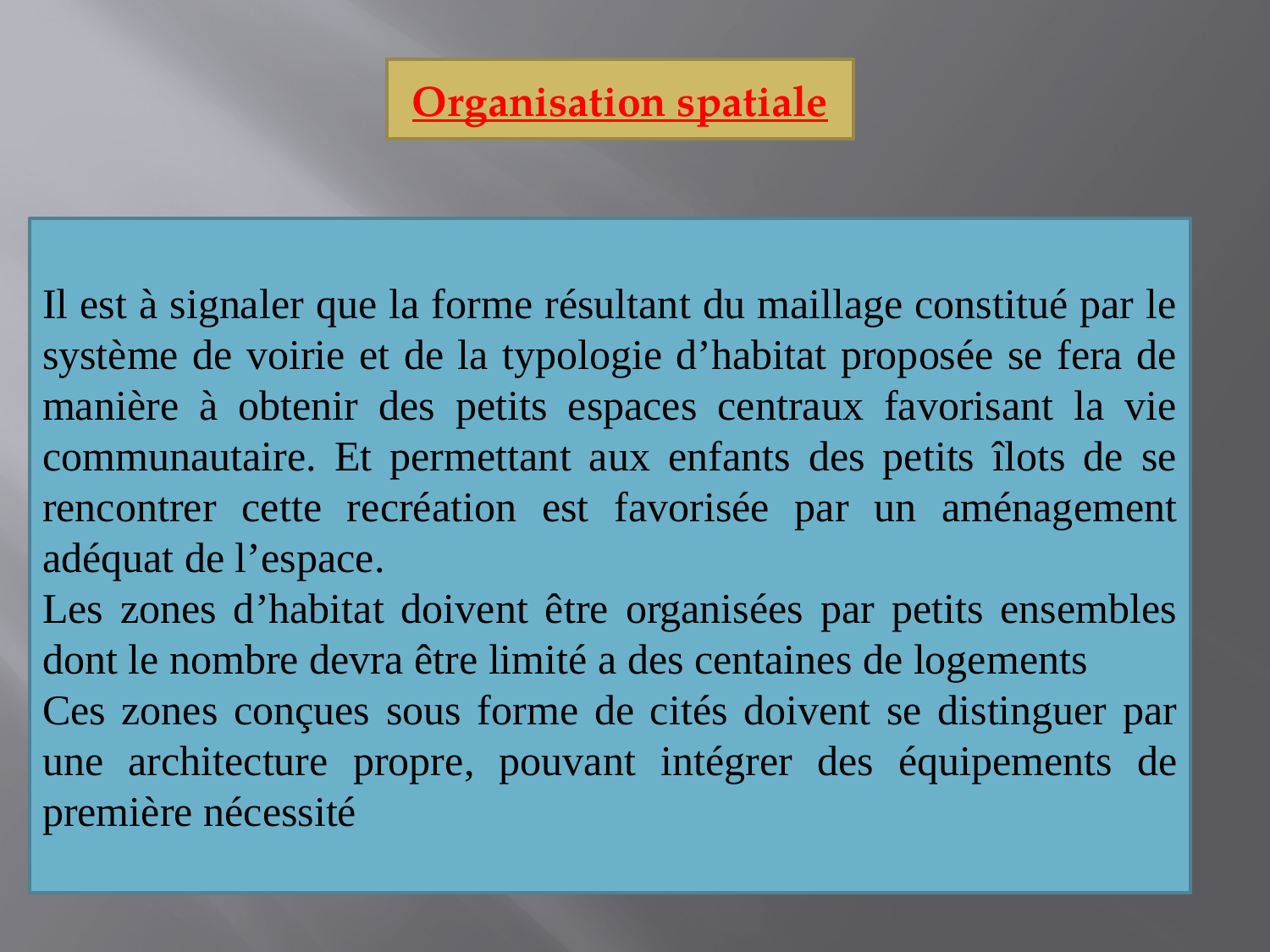

Organisation spatiale
Il est à signaler que la forme résultant du maillage constitué par le système de voirie et de la typologie d’habitat proposée se fera de manière à obtenir des petits espaces centraux favorisant la vie communautaire. Et permettant aux enfants des petits îlots de se rencontrer cette recréation est favorisée par un aménagement adéquat de l’espace.
Les zones d’habitat doivent être organisées par petits ensembles dont le nombre devra être limité a des centaines de logements
Ces zones conçues sous forme de cités doivent se distinguer par une architecture propre, pouvant intégrer des équipements de première nécessité